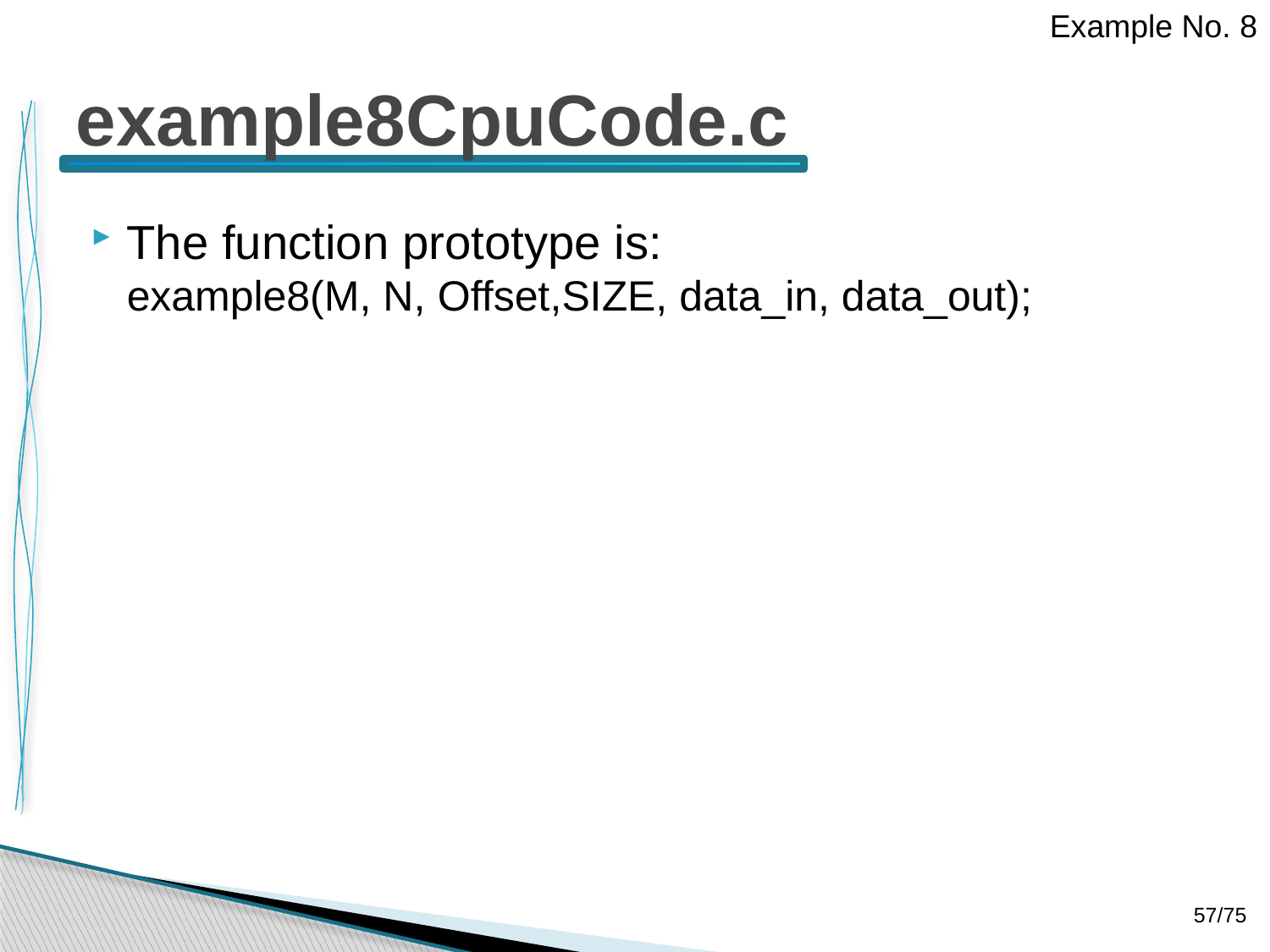

Example No. 8
# example8CpuCode.c
The function prototype is:
example8(M, N, Offset,SIZE, data_in, data_out);